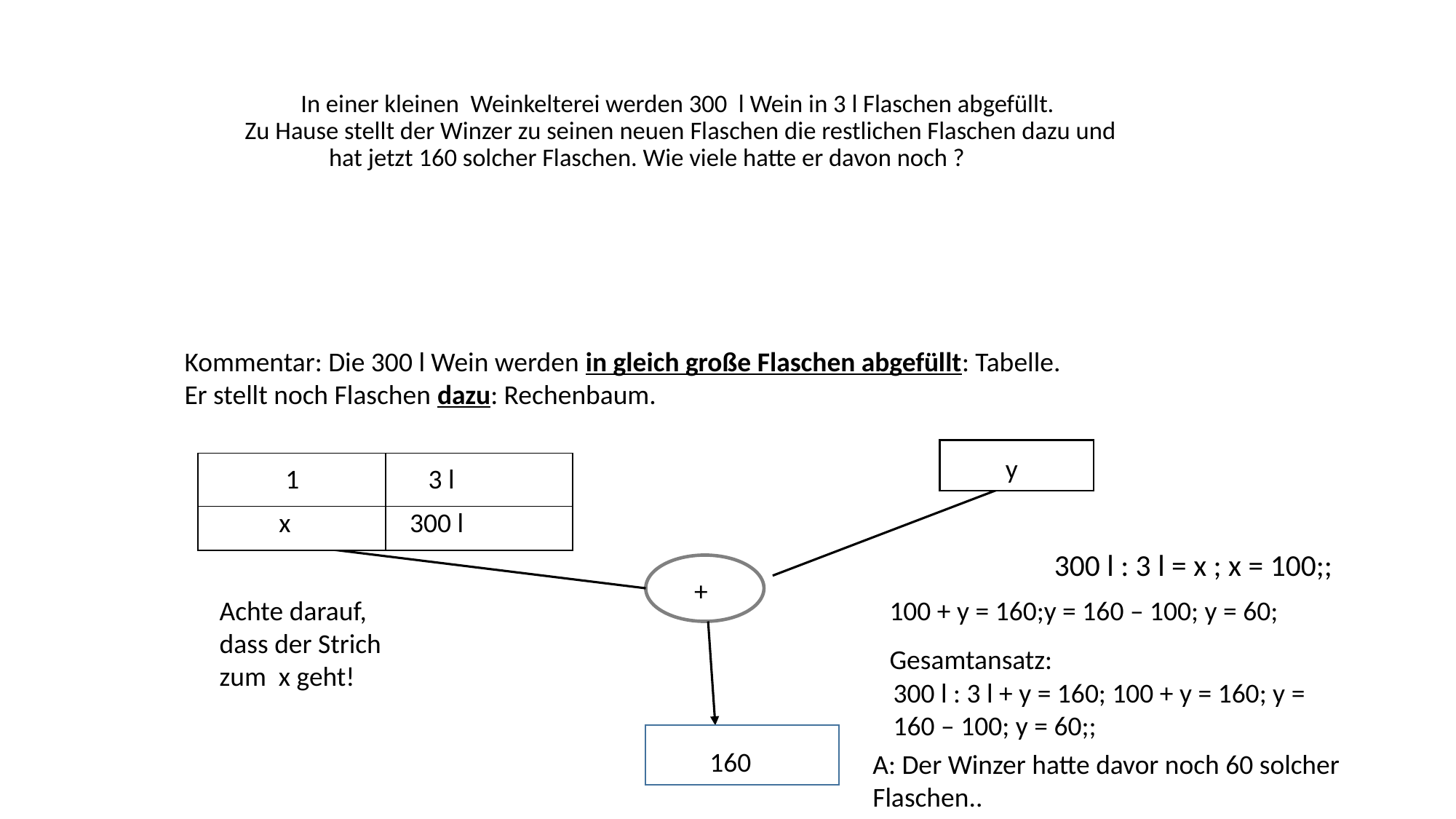

# In einer kleinen  Weinkelterei werden 300  l Wein in 3 l Flaschen abgefüllt. Zu Hause stellt der Winzer zu seinen neuen Flaschen die restlichen Flaschen dazu und hat jetzt 160 solcher Flaschen. Wie viele hatte er davon noch ?
Kommentar: Die 300 l Wein werden in gleich große Flaschen abgefüllt: Tabelle.
Er stellt noch Flaschen dazu: Rechenbaum.

y
|  |  |
| --- | --- |
|  |  |
3 l
1
x
300 l
300 l : 3 l = x ; x = 100;;

+
Achte darauf, dass der Strich zum  x geht!
100 + y = 160;y = 160 – 100; y = 60;
Gesamtansatz:
300 l : 3 l + y = 160; 100 + y = 160; y = 160 – 100; y = 60;;

160
A: Der Winzer hatte davor noch 60 solcher Flaschen..